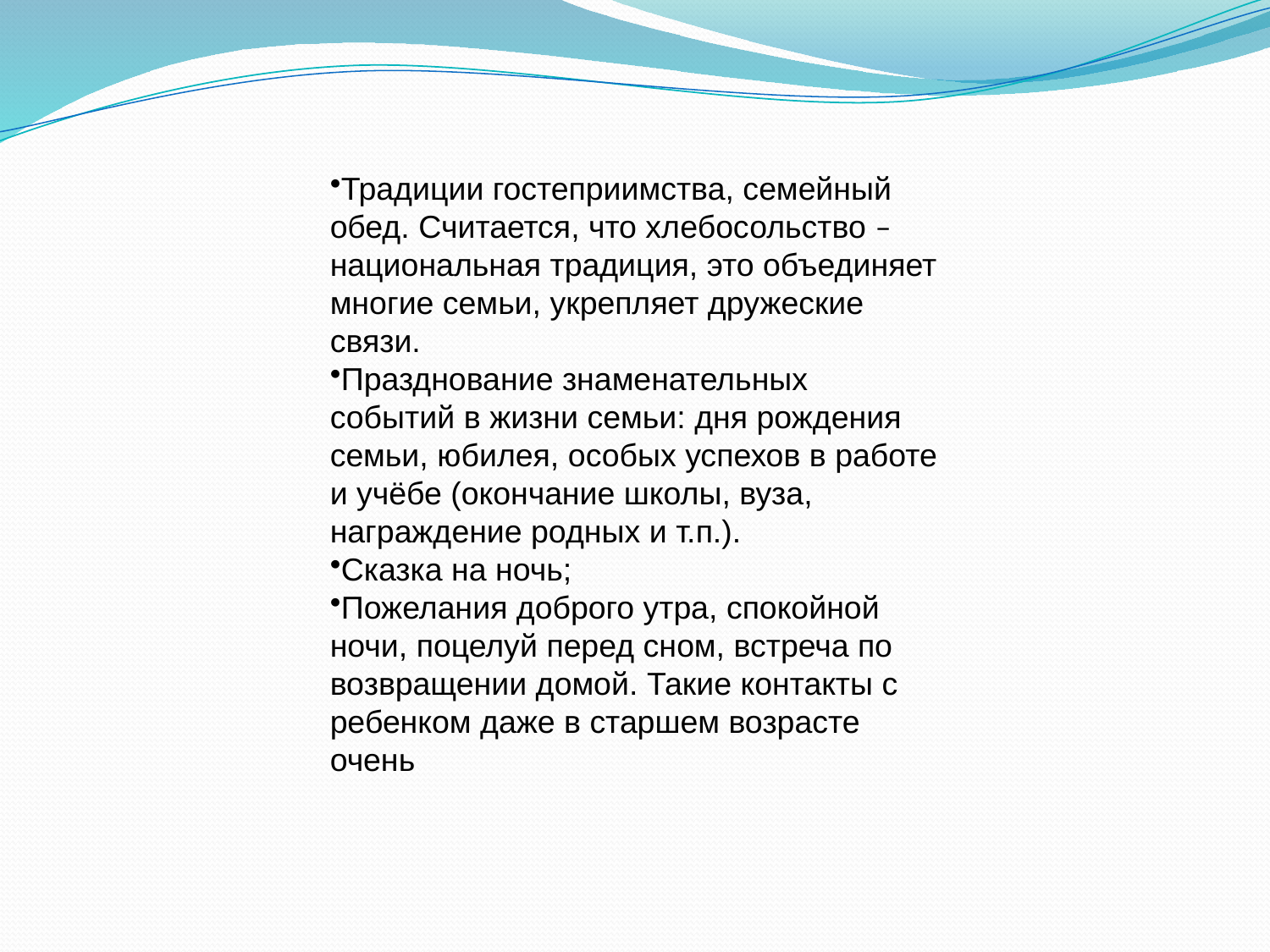

Традиции гостеприимства, семейный обед. Считается, что хлебосольство – национальная традиция, это объединяет многие семьи, укрепляет дружеские связи.
Празднование знаменательных событий в жизни семьи: дня рождения семьи, юбилея, особых успехов в работе и учёбе (окончание школы, вуза, награждение родных и т.п.).
Сказка на ночь;
Пожелания доброго утра, спокойной ночи, поцелуй перед сном, встреча по возвращении домой. Такие контакты с ребенком даже в старшем возрасте очень